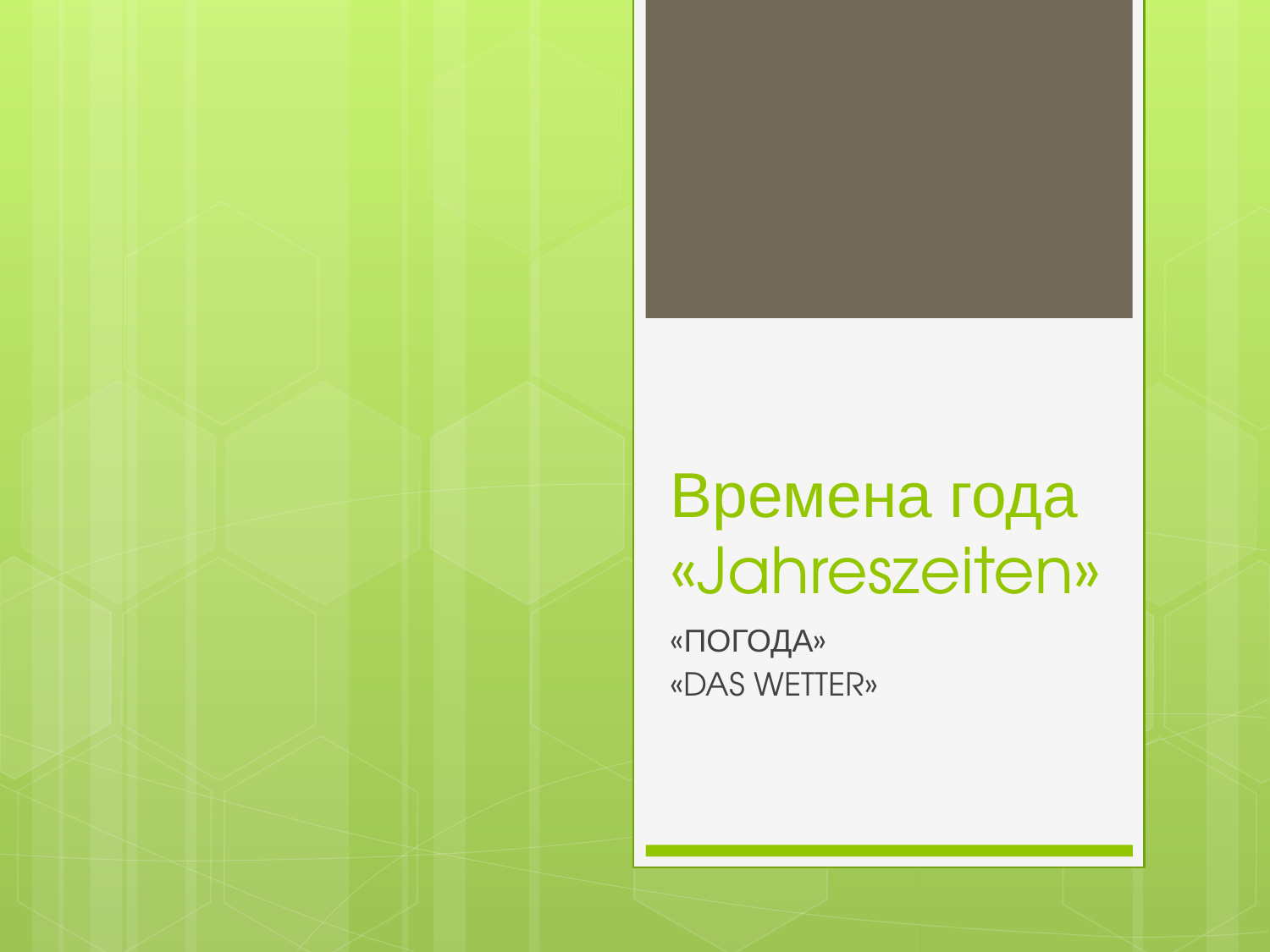

# Времена года «Jahreszeiten»
«ПОГОДА»
«DAS WETTER»